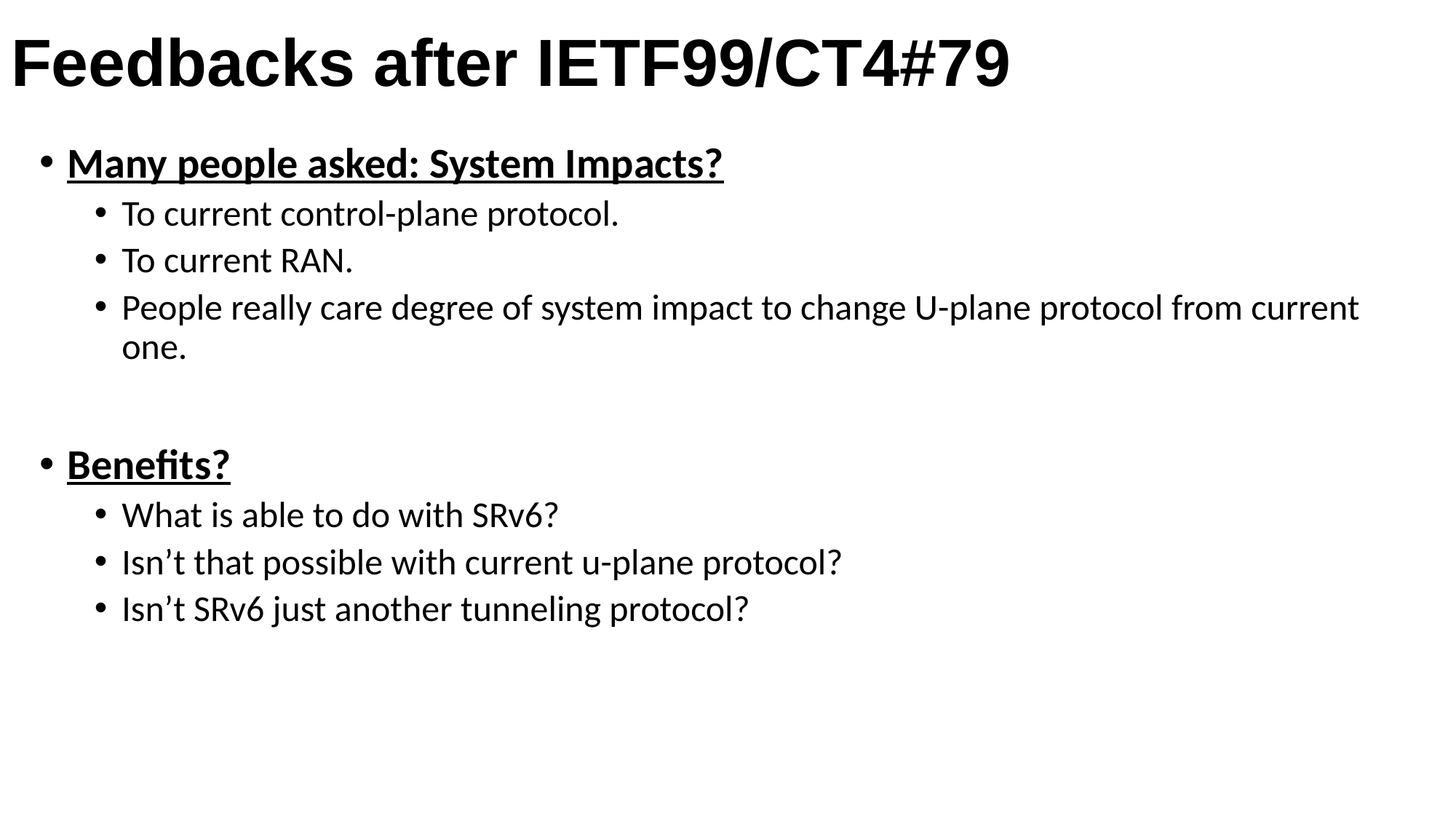

# Feedbacks after IETF99/CT4#79
Many people asked: System Impacts?
To current control-plane protocol.
To current RAN.
People really care degree of system impact to change U-plane protocol from current one.

Benefits?
What is able to do with SRv6?
Isn’t that possible with current u-plane protocol?
Isn’t SRv6 just another tunneling protocol?